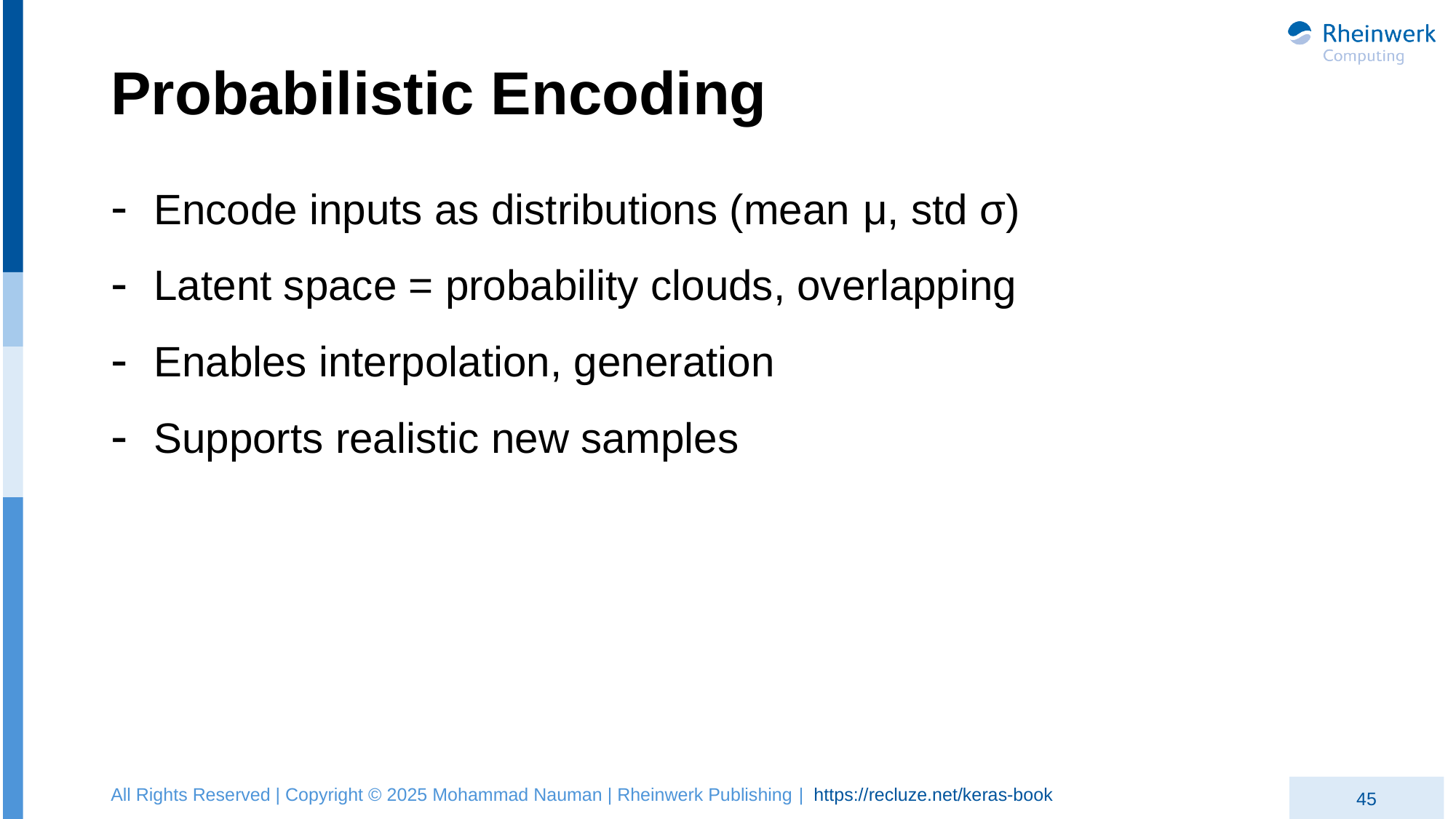

# Probabilistic Encoding
Encode inputs as distributions (mean μ, std σ)
Latent space = probability clouds, overlapping
Enables interpolation, generation
Supports realistic new samples